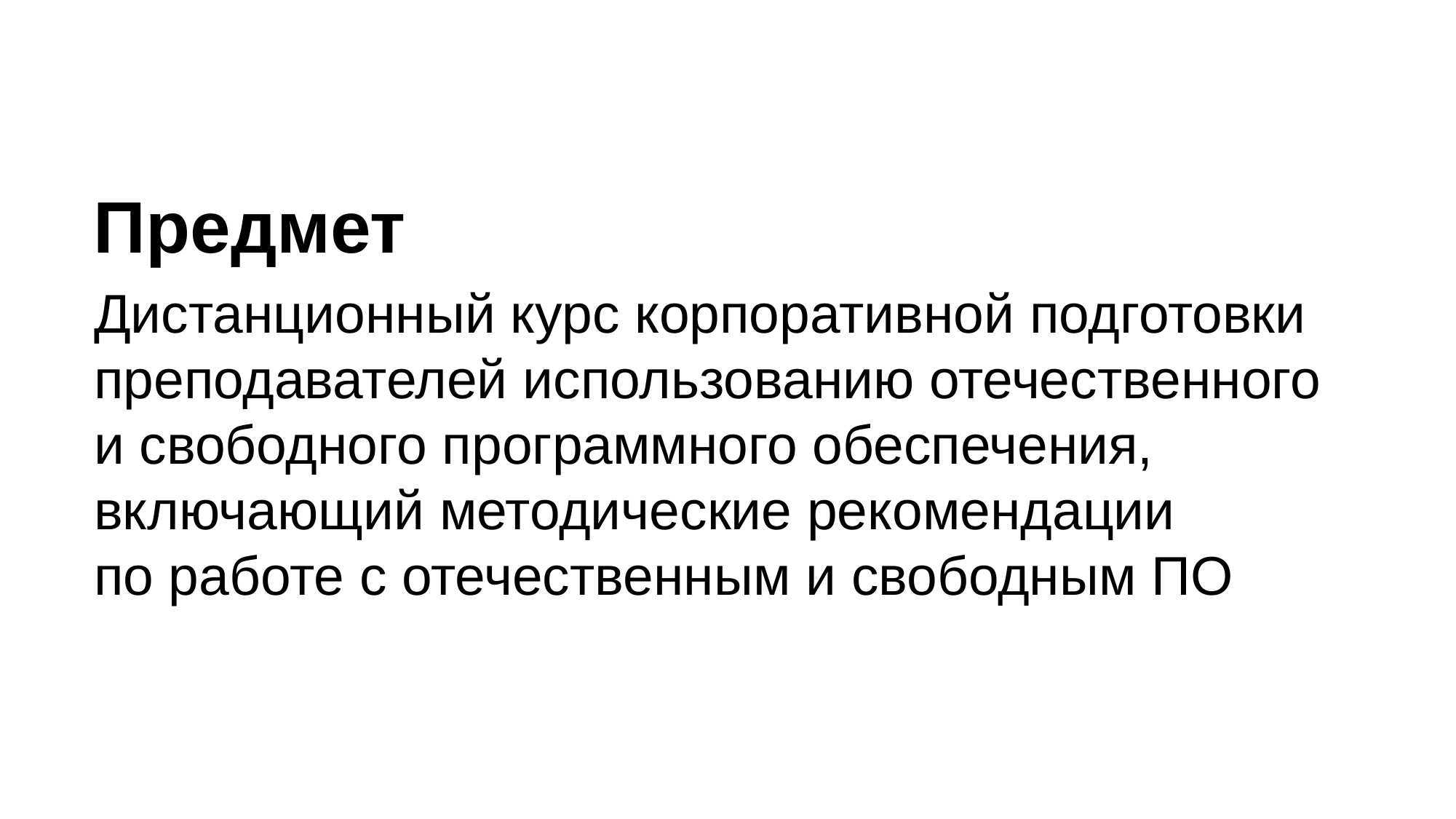

Предмет
Дистанционный курс корпоративной подготовки преподавателей использованию отечественного и свободного программного обеспечения, включающий методические рекомендации по работе с отечественным и свободным ПО
3